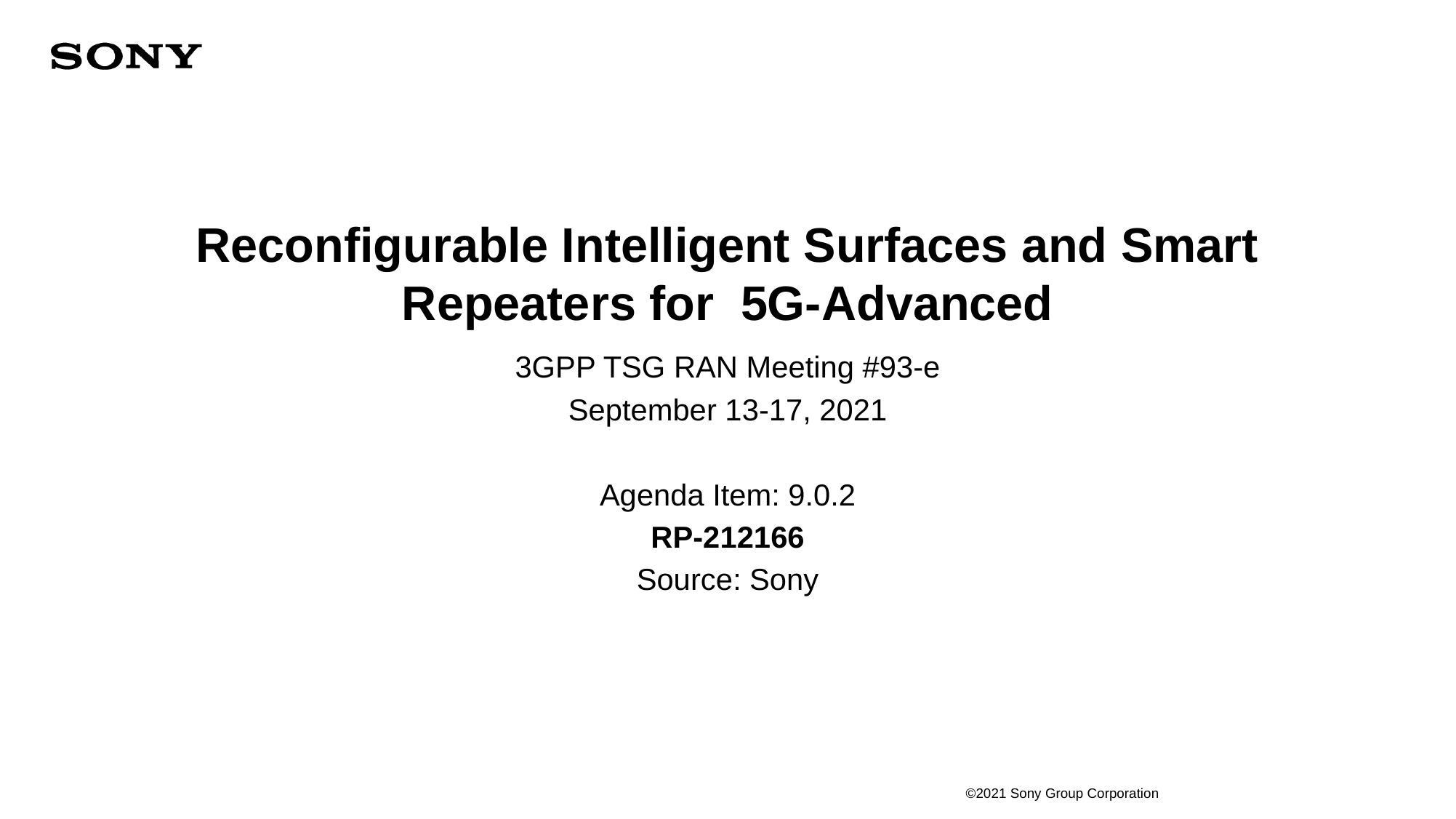

Reconfigurable Intelligent Surfaces and Smart Repeaters for  5G-Advanced
3GPP TSG RAN Meeting #93-e
September 13-17, 2021

Agenda Item: 9.0.2
RP-212166
Source: Sony